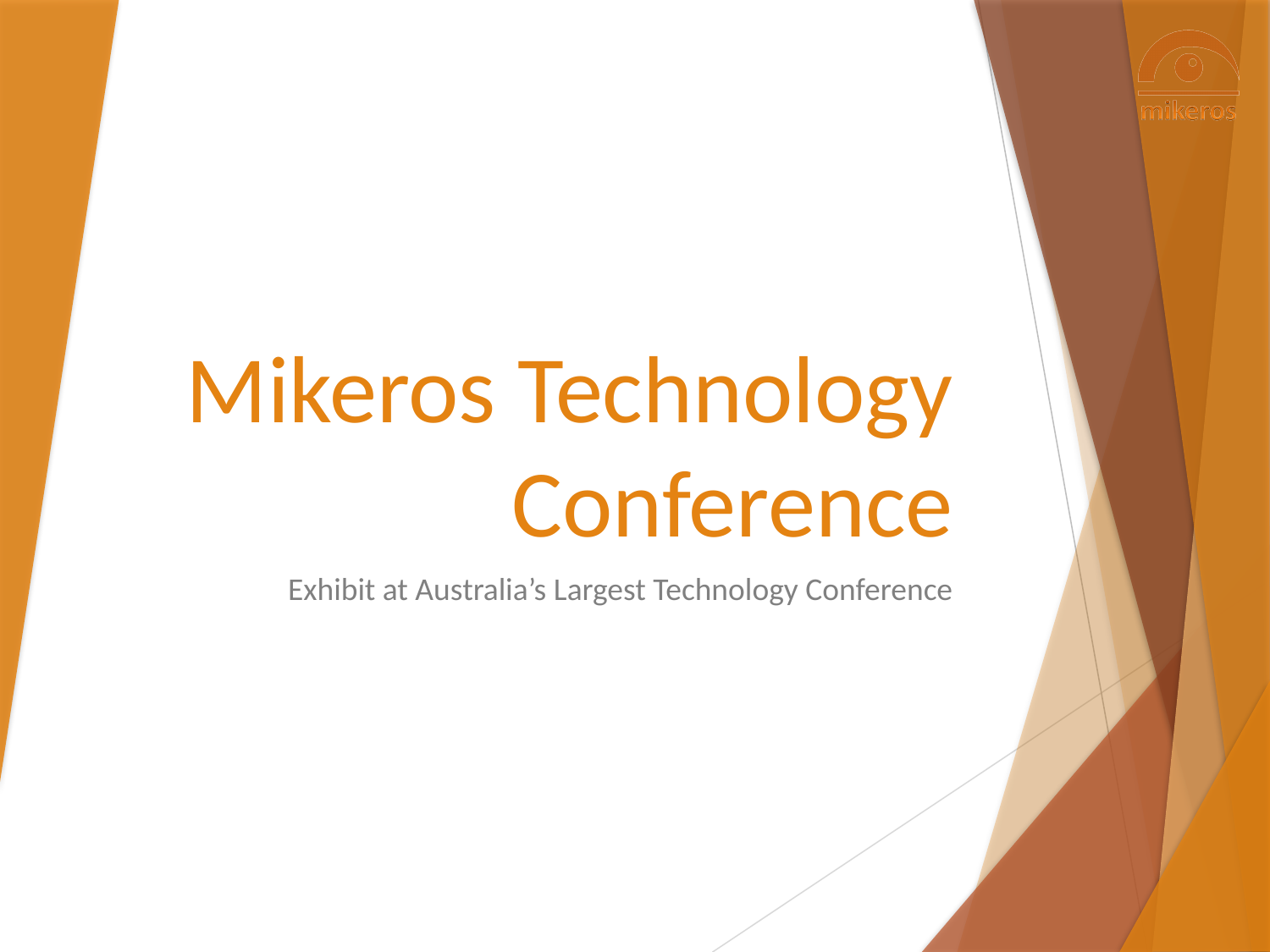

# Mikeros Technology Conference
Exhibit at Australia’s Largest Technology Conference